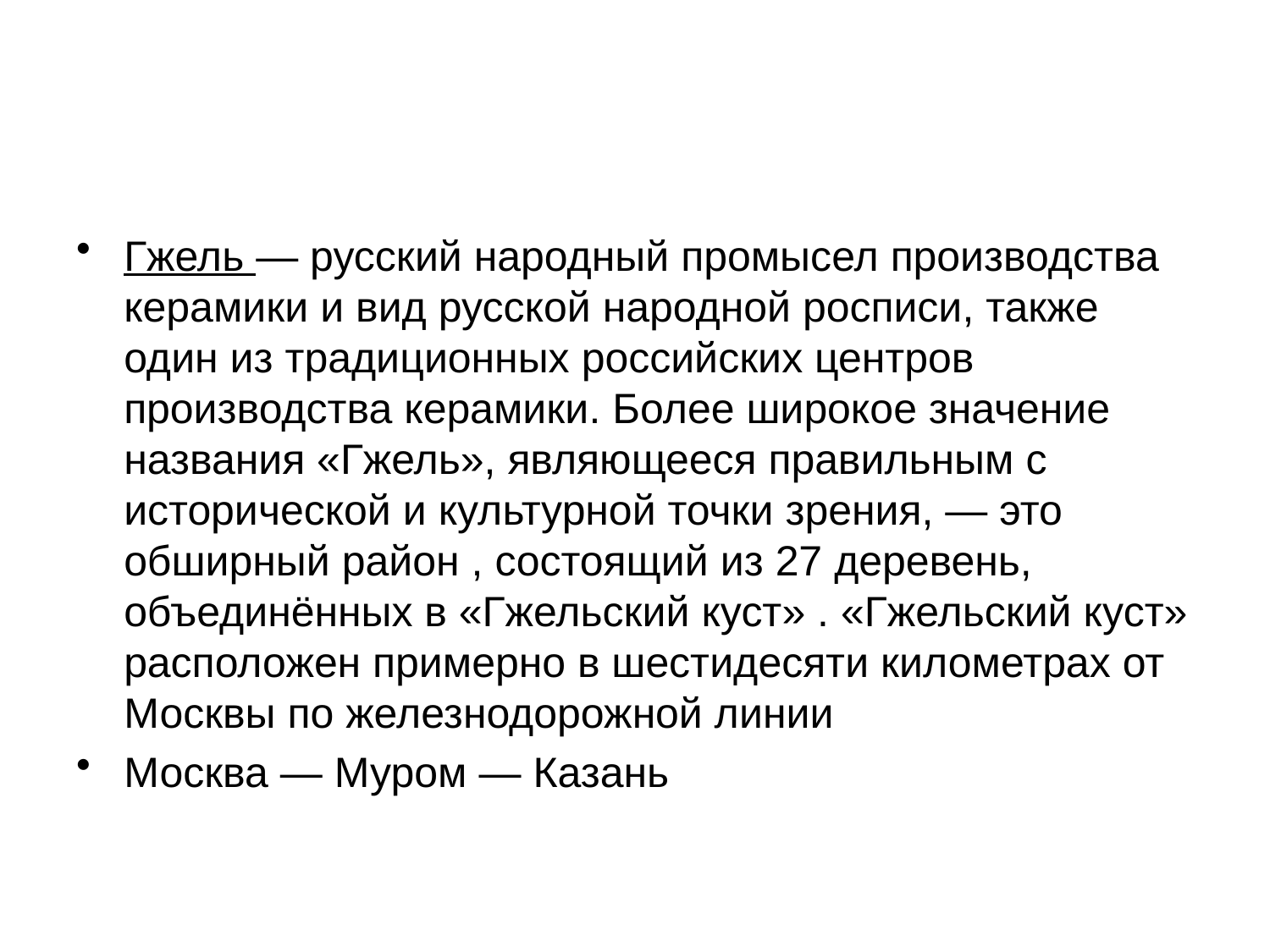

#
Гжель — русский народный промысел производства керамики и вид русской народной росписи, также один из традиционных российских центров производства керамики. Более широкое значение названия «Гжель», являющееся правильным с исторической и культурной точки зрения, — это обширный район , состоящий из 27 деревень, объединённых в «Гжельский куст» . «Гжельский куст» расположен примерно в шестидесяти километрах от Москвы по железнодорожной линии
Москва — Муром — Казань